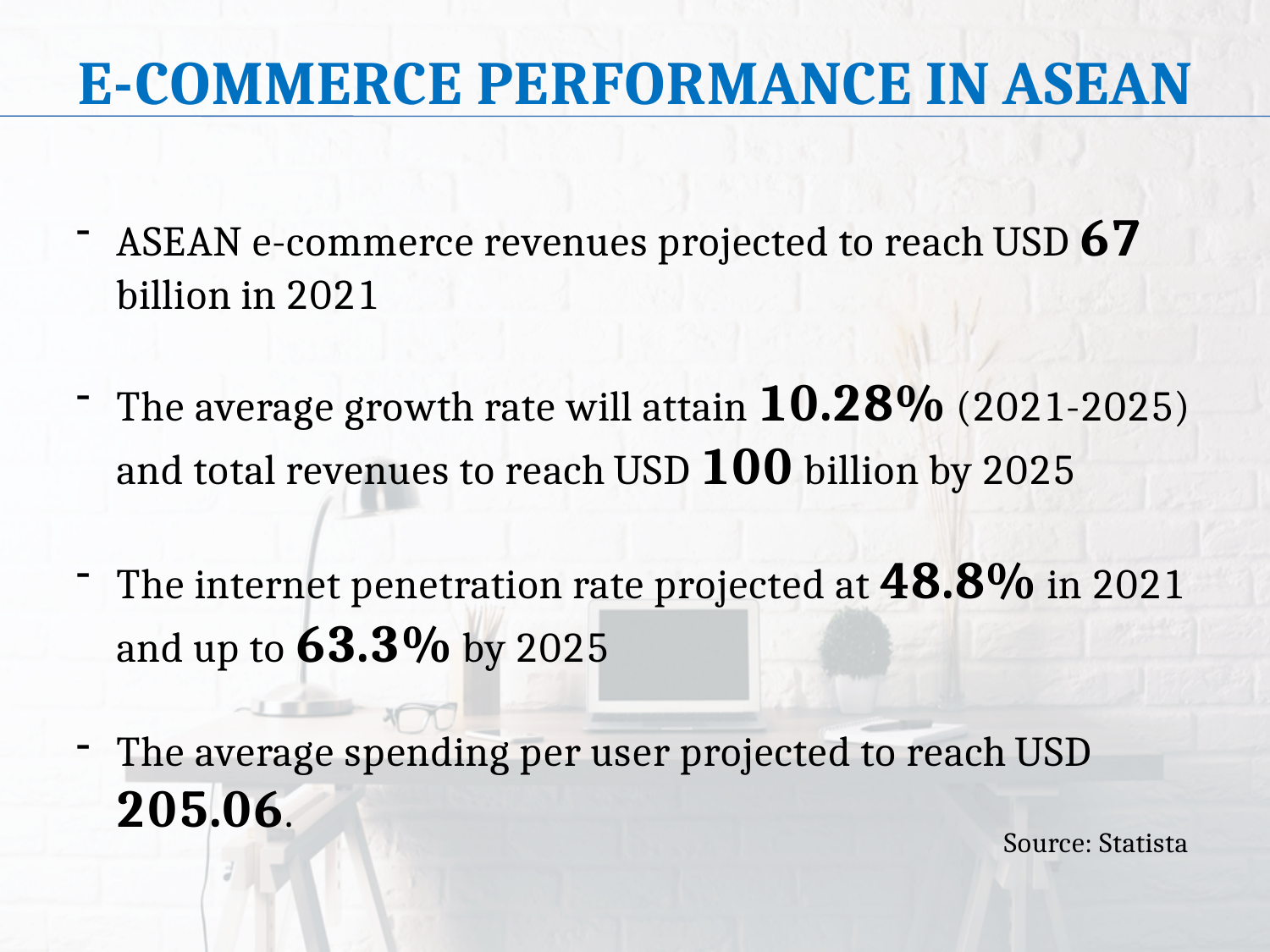

# E-COMMERCE PERFORMANCE IN ASEAN

ASEAN e-commerce revenues projected to reach USD 67 billion in 2021

The average growth rate will attain 10.28% (2021-2025) and total revenues to reach USD 100 billion by 2025

The internet penetration rate projected at 48.8% in 2021 and up to 63.3% by 2025

The average spending per user projected to reach USD 205.06.

Source: Statista